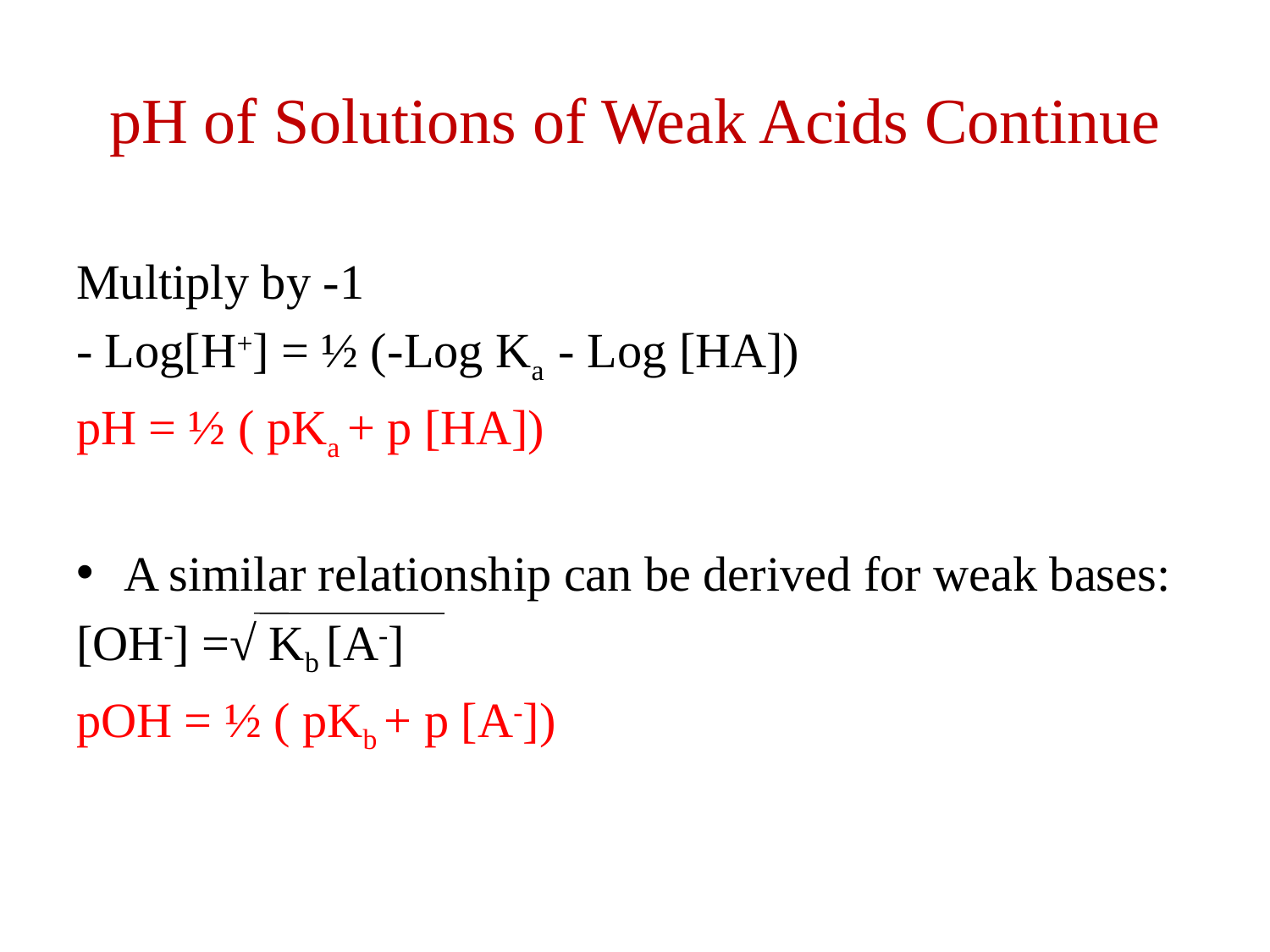

# pH of Solutions of Weak Acids Continue
Multiply by -1
- Log[H+] = ½ (-Log Ka  - Log [HA])
pH = ½ ( pKa + p [HA])

A similar relationship can be derived for weak bases:
[OH-] =√ Kb [A-]
pOH = ½ ( pKb + p [A-])